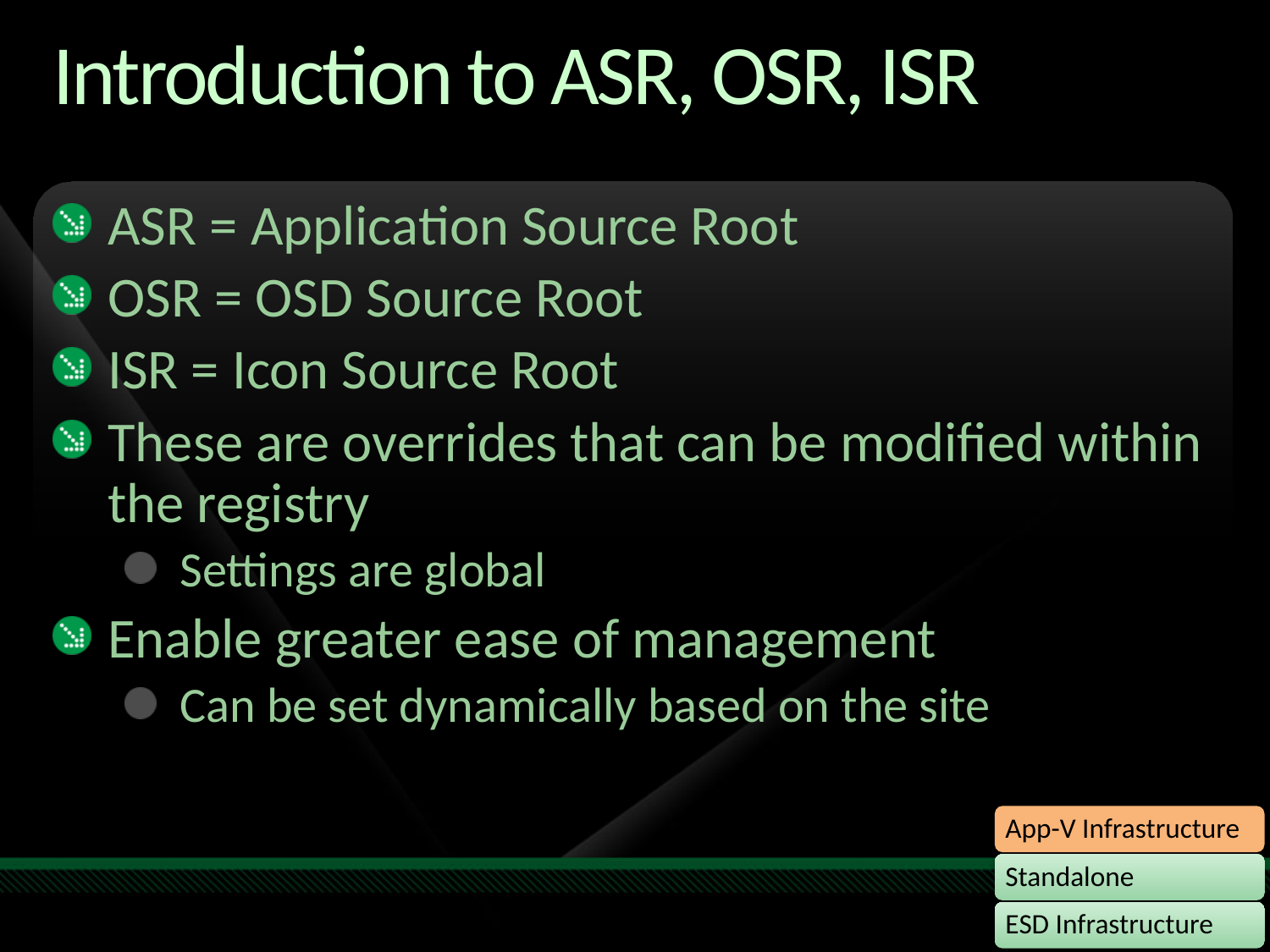

# Introduction to ASR, OSR, ISR

ASR = Application Source Root
OSR = OSD Source Root
ISR = Icon Source Root
These are overrides that can be modified within the registry
Settings are global
Enable greater ease of management
Can be set dynamically based on the site

App-V Infrastructure
Standalone
ESD Infrastructure